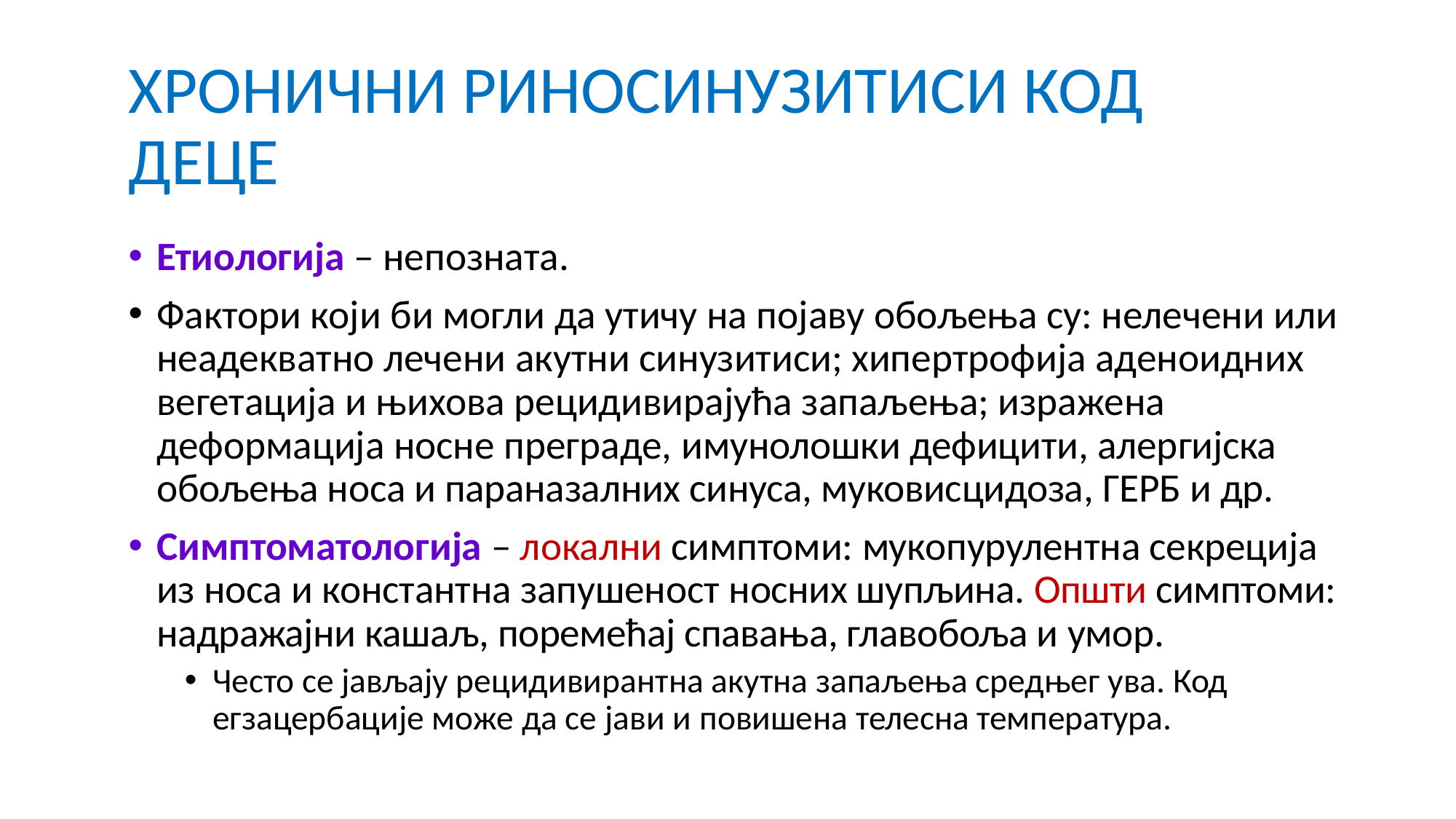

# ХРОНИЧНИ РИНОСИНУЗИТИСИ КОД ДЕЦЕ
Етиологија – непозната.
Фактори који би могли да утичу на појаву обољења су: нелечени или неадекватно лечени акутни синузитиси; хипертрофија аденоидних вегетација и њихова рецидивирајућа запаљења; изражена деформација носне преграде, имунолошки дефицити, алергијска обољења носа и параназалних синуса, муковисцидоза, ГЕРБ и др.
Симптоматологија – локални симптоми: мукопурулентна секреција из носа и константна запушеност носних шупљина. Општи симптоми: надражајни кашаљ, поремећај спавања, главобоља и умор.
Често се јављају рецидивирантна акутна запаљења средњег ува. Код егзацербације може да се јави и повишена телесна температура.